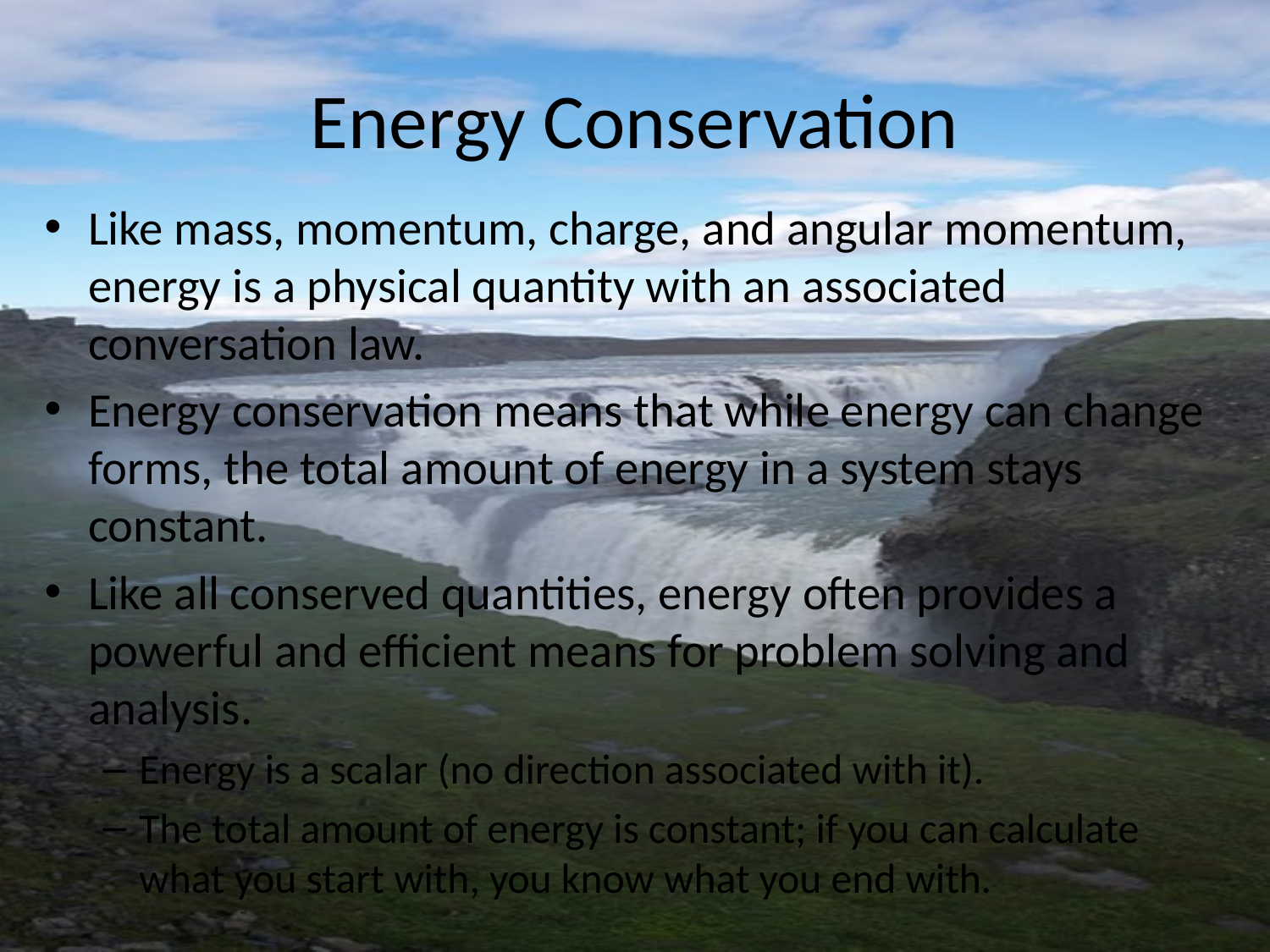

# Energy Conservation
Like mass, momentum, charge, and angular momentum, energy is a physical quantity with an associated conversation law.
Energy conservation means that while energy can change forms, the total amount of energy in a system stays constant.
Like all conserved quantities, energy often provides a powerful and efficient means for problem solving and analysis.
Energy is a scalar (no direction associated with it).
The total amount of energy is constant; if you can calculate what you start with, you know what you end with.